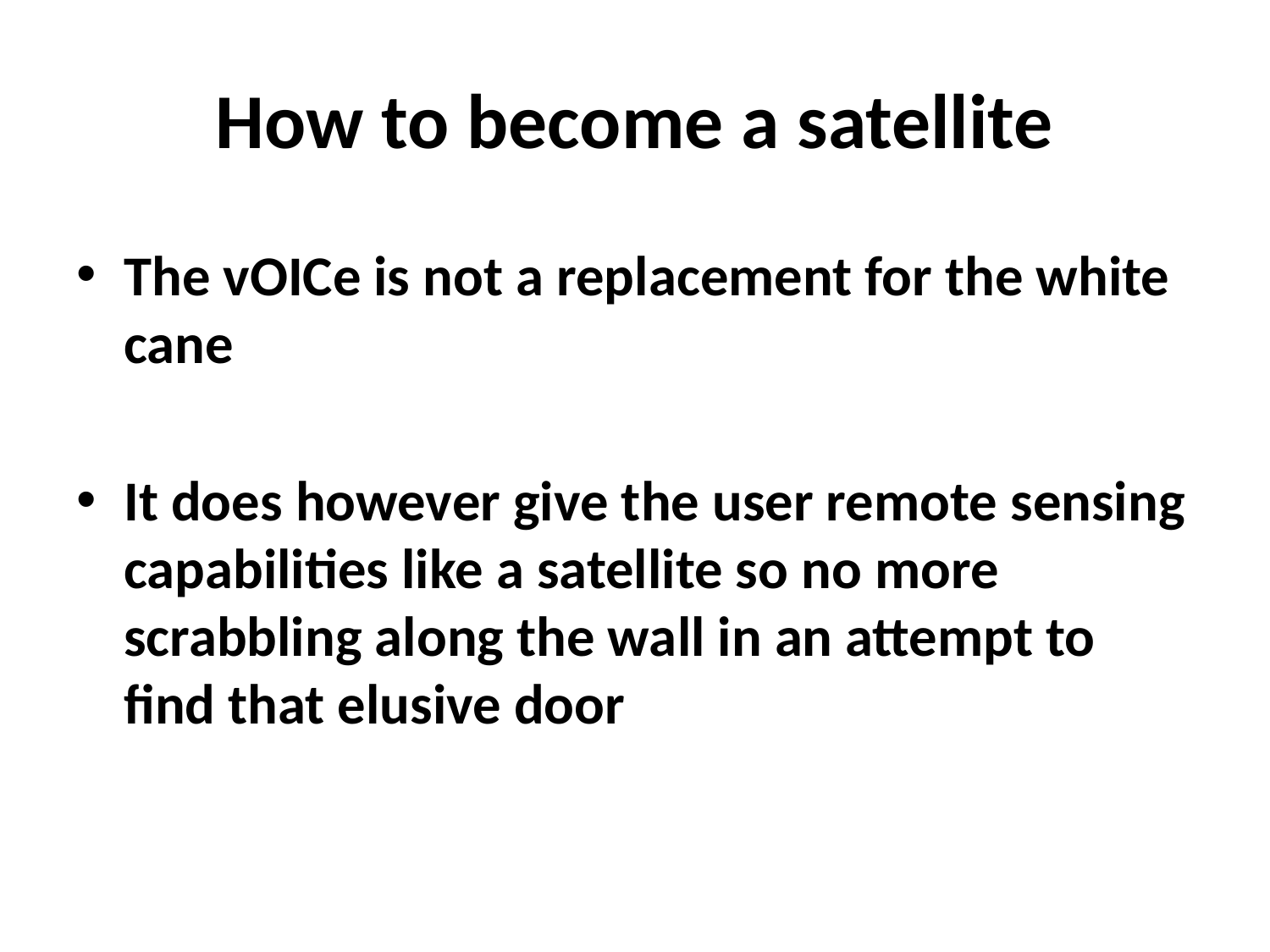

# How to become a satellite
The vOICe is not a replacement for the white cane

It does however give the user remote sensing capabilities like a satellite so no more scrabbling along the wall in an attempt to find that elusive door